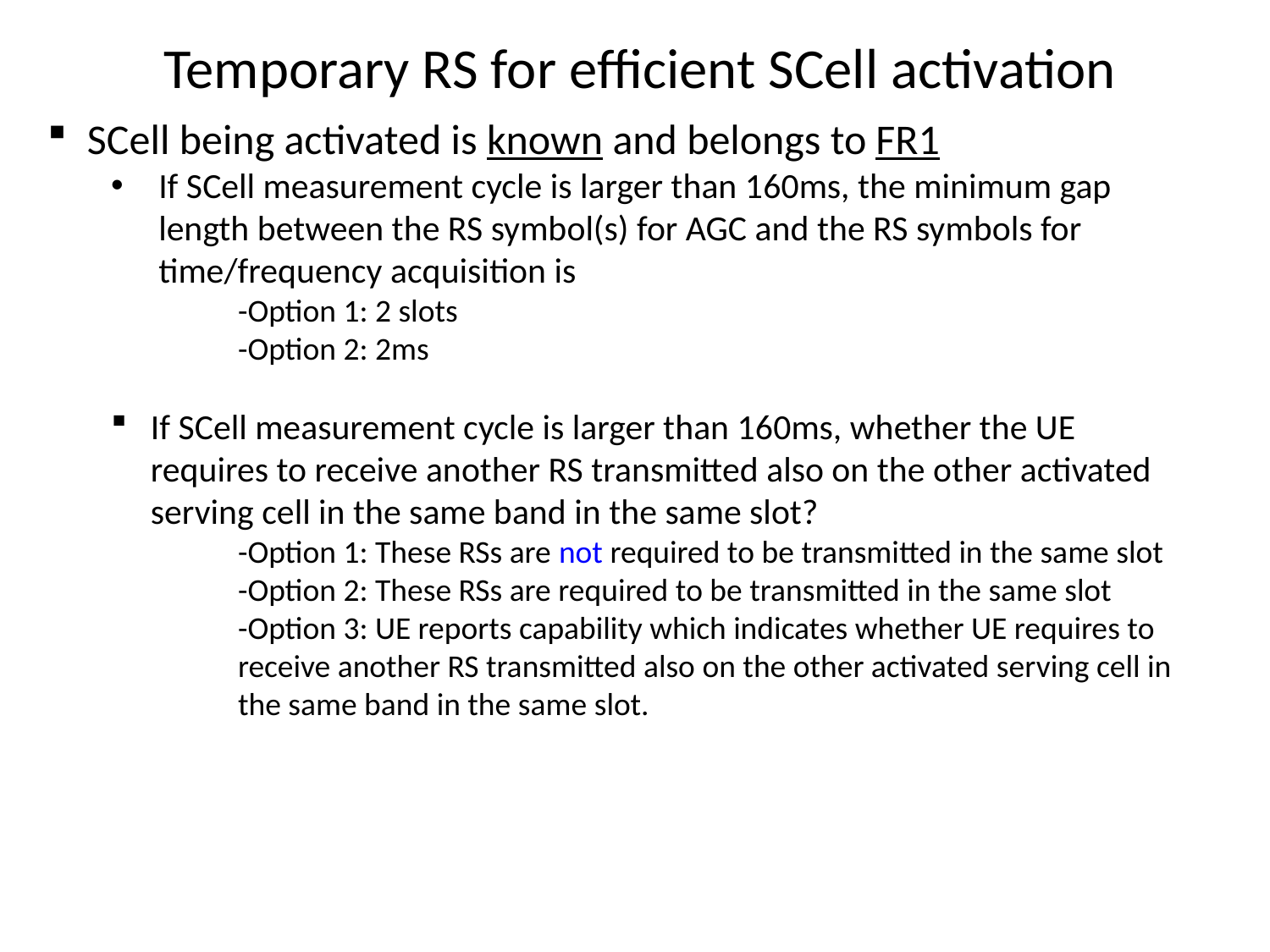

# Temporary RS for efficient SCell activation
SCell being activated is known and belongs to FR1
If SCell measurement cycle is larger than 160ms, the minimum gap length between the RS symbol(s) for AGC and the RS symbols for time/frequency acquisition is
-Option 1: 2 slots
-Option 2: 2ms

If SCell measurement cycle is larger than 160ms, whether the UE requires to receive another RS transmitted also on the other activated serving cell in the same band in the same slot?
-Option 1: These RSs are not required to be transmitted in the same slot
-Option 2: These RSs are required to be transmitted in the same slot
-Option 3: UE reports capability which indicates whether UE requires to receive another RS transmitted also on the other activated serving cell in the same band in the same slot.